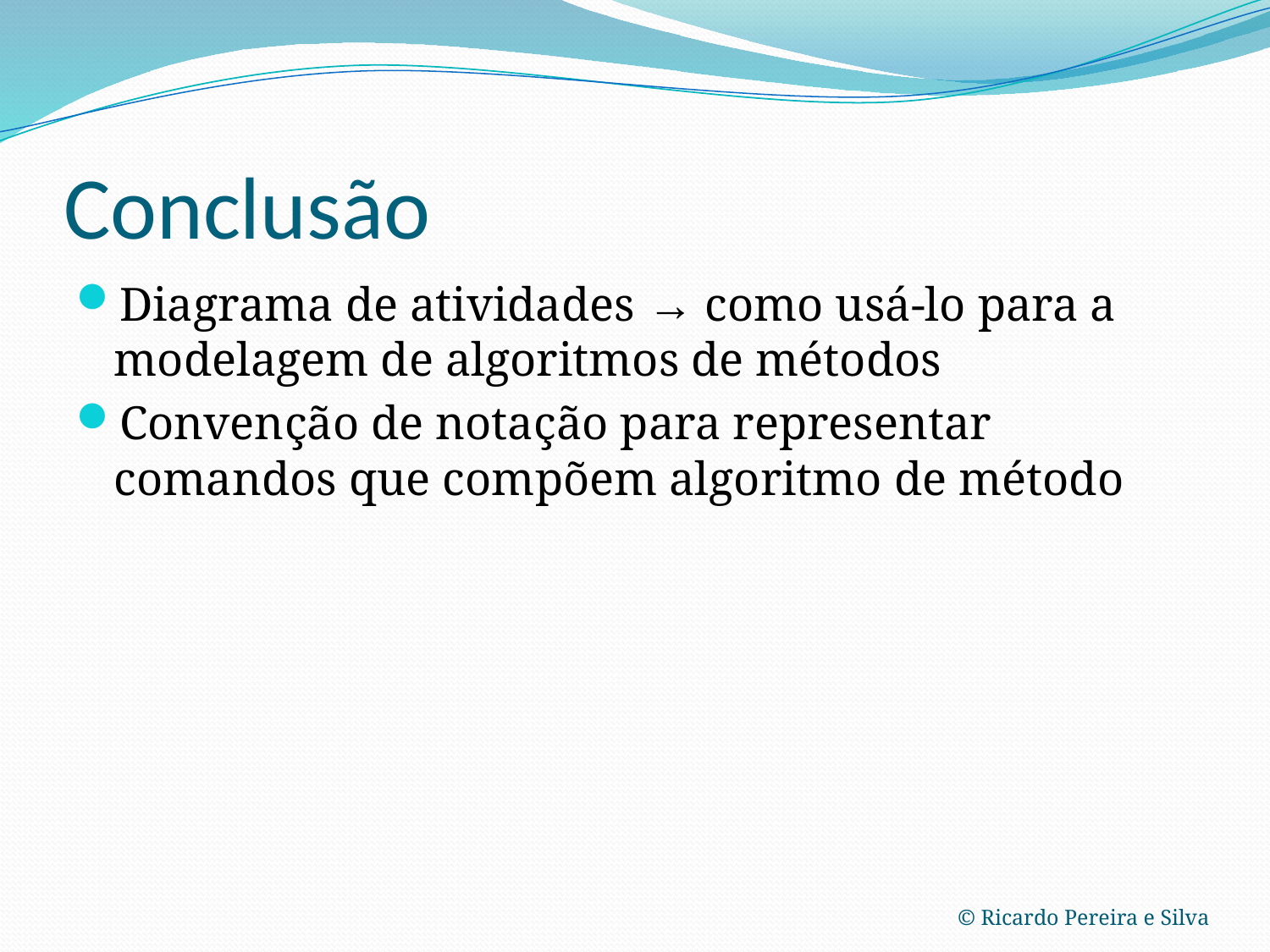

# Conclusão
Diagrama de atividades → como usá-lo para a modelagem de algoritmos de métodos
Convenção de notação para representar comandos que compõem algoritmo de método
© Ricardo Pereira e Silva